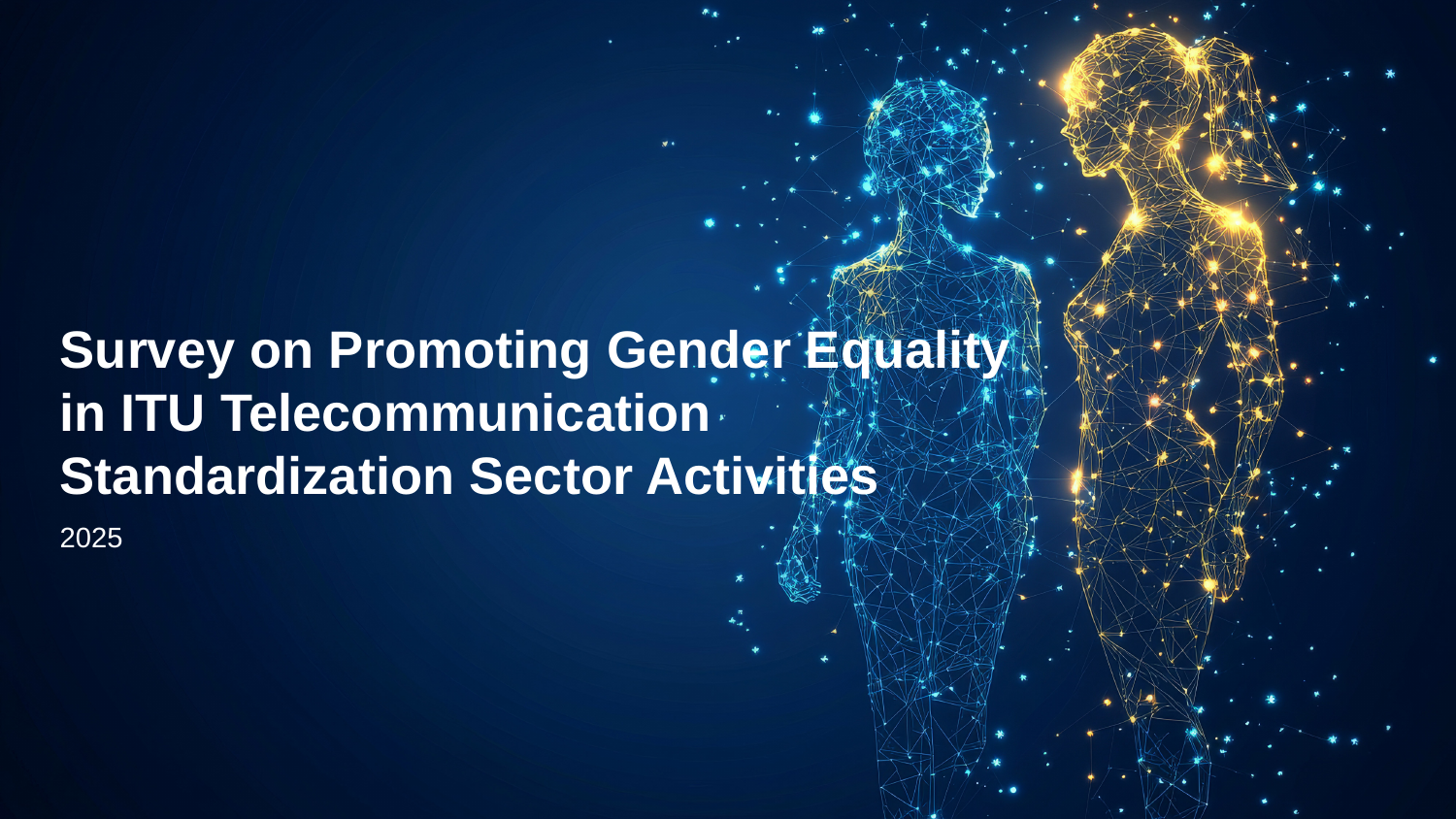

Survey on Promoting Gender Equality in ITU Telecommunication Standardization Sector Activities
2025